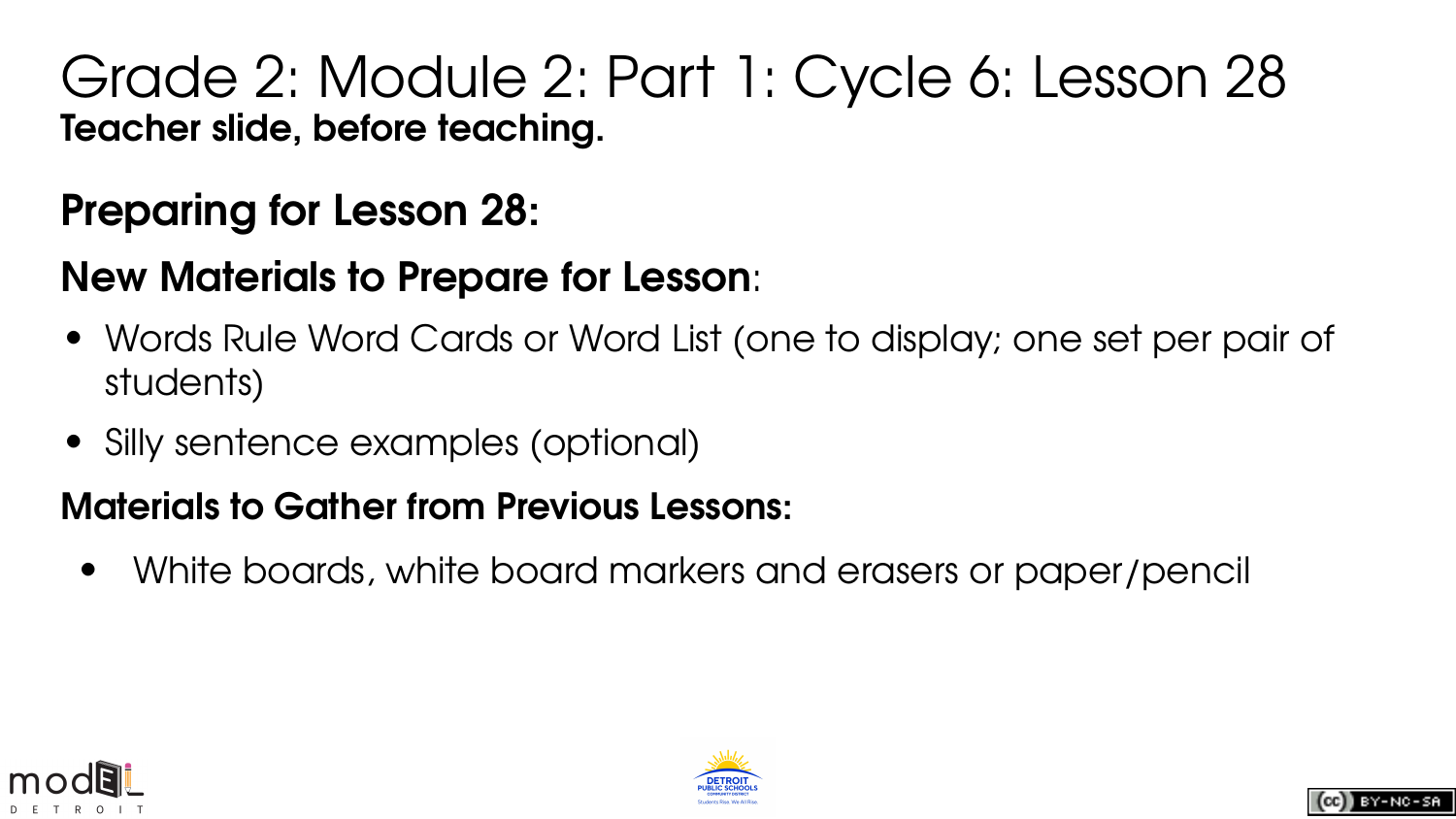

# Grade 2: Module 2: Part 1: Cycle 6: Lesson 28
Teacher slide, before teaching.
Preparing for Lesson 28:
New Materials to Prepare for Lesson:
Words Rule Word Cards or Word List (one to display; one set per pair of students)
Silly sentence examples (optional)
Materials to Gather from Previous Lessons:
White boards, white board markers and erasers or paper/pencil